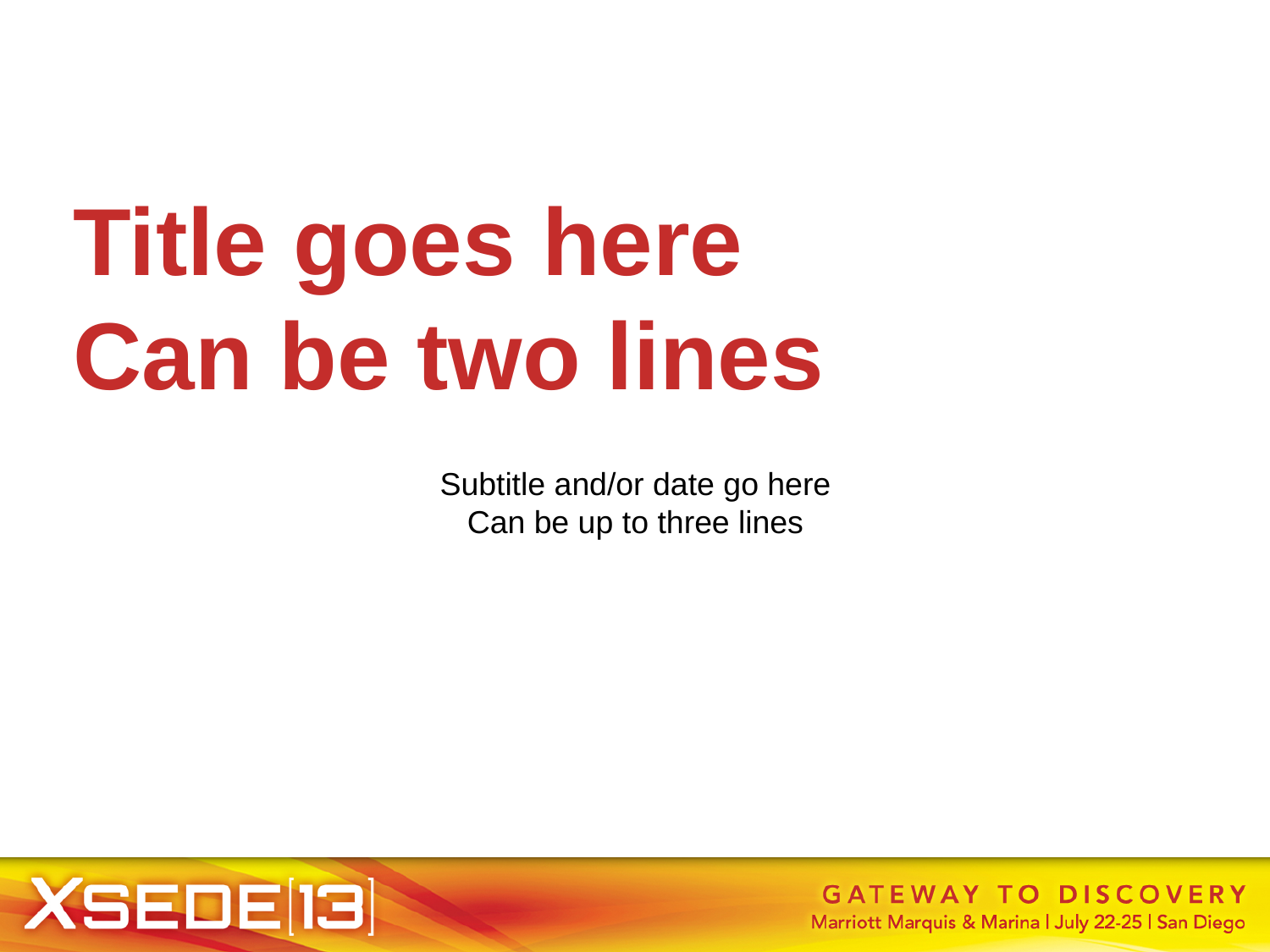

Title goes here
Can be two lines
Subtitle and/or date go here
Can be up to three lines